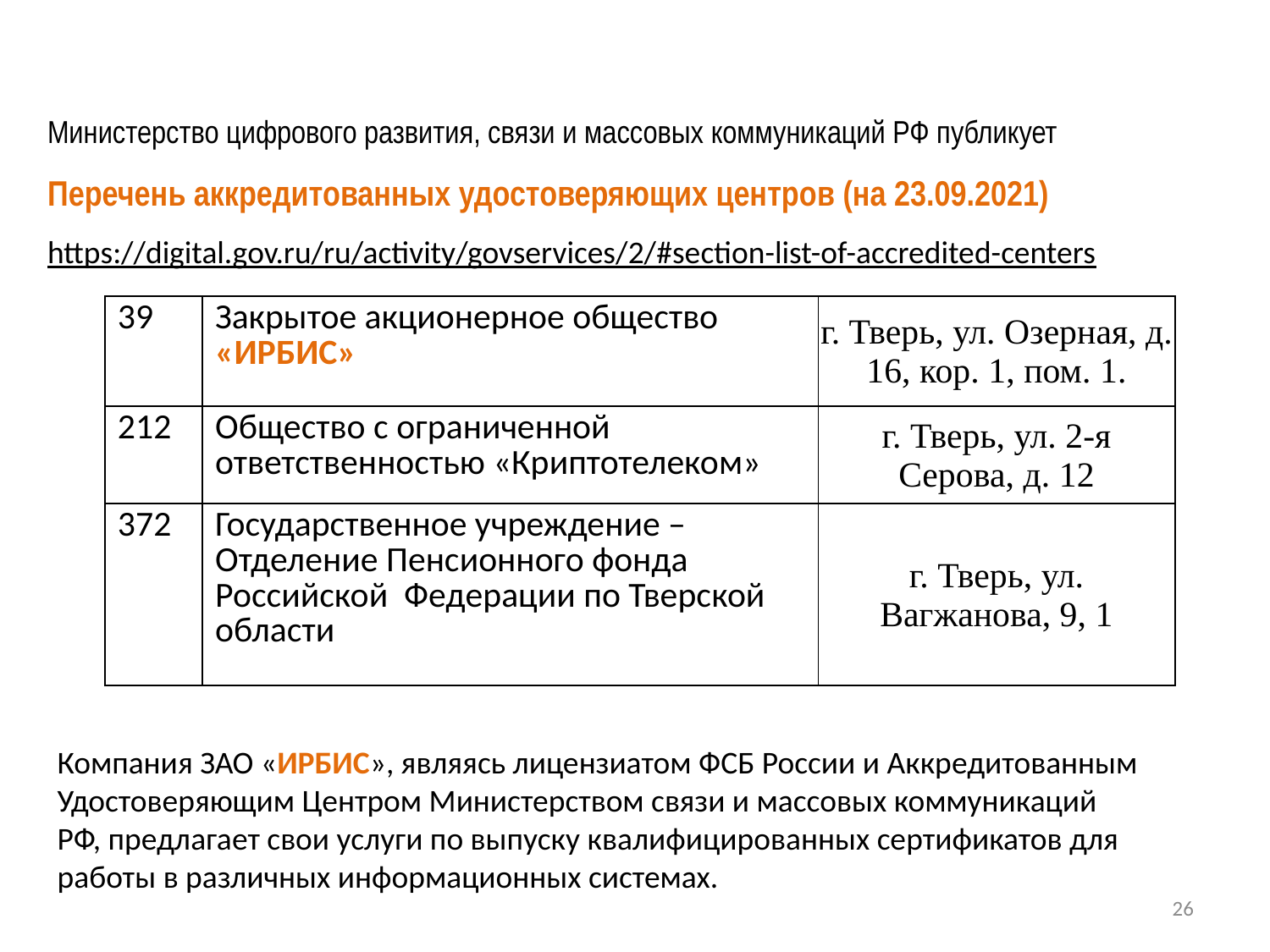

Министерство цифрового развития, связи и массовых коммуникаций РФ публикует
Перечень аккредитованных удостоверяющих центров (на 23.09.2021)
https://digital.gov.ru/ru/activity/govservices/2/#section-list-of-accredited-centers
| 39 | Закрытое акционерное общество «ИРБИС» | г. Тверь, ул. Озерная, д. 16, кор. 1, пом. 1. |
| --- | --- | --- |
| 212 | Общество с ограниченной ответственностью «Криптотелеком» | г. Тверь, ул. 2-я Серова, д. 12 |
| 372 | Государственное учреждение – Отделение Пенсионного фонда Российской Федерации по Тверской области | г. Тверь, ул. Вагжанова, 9, 1 |

Компания ЗАО «ИРБИС», являясь лицензиатом ФСБ России и Аккредитованным Удостоверяющим Центром Министерством связи и массовых коммуникаций РФ, предлагает свои услуги по выпуску квалифицированных сертификатов для работы в различных информационных системах.
26